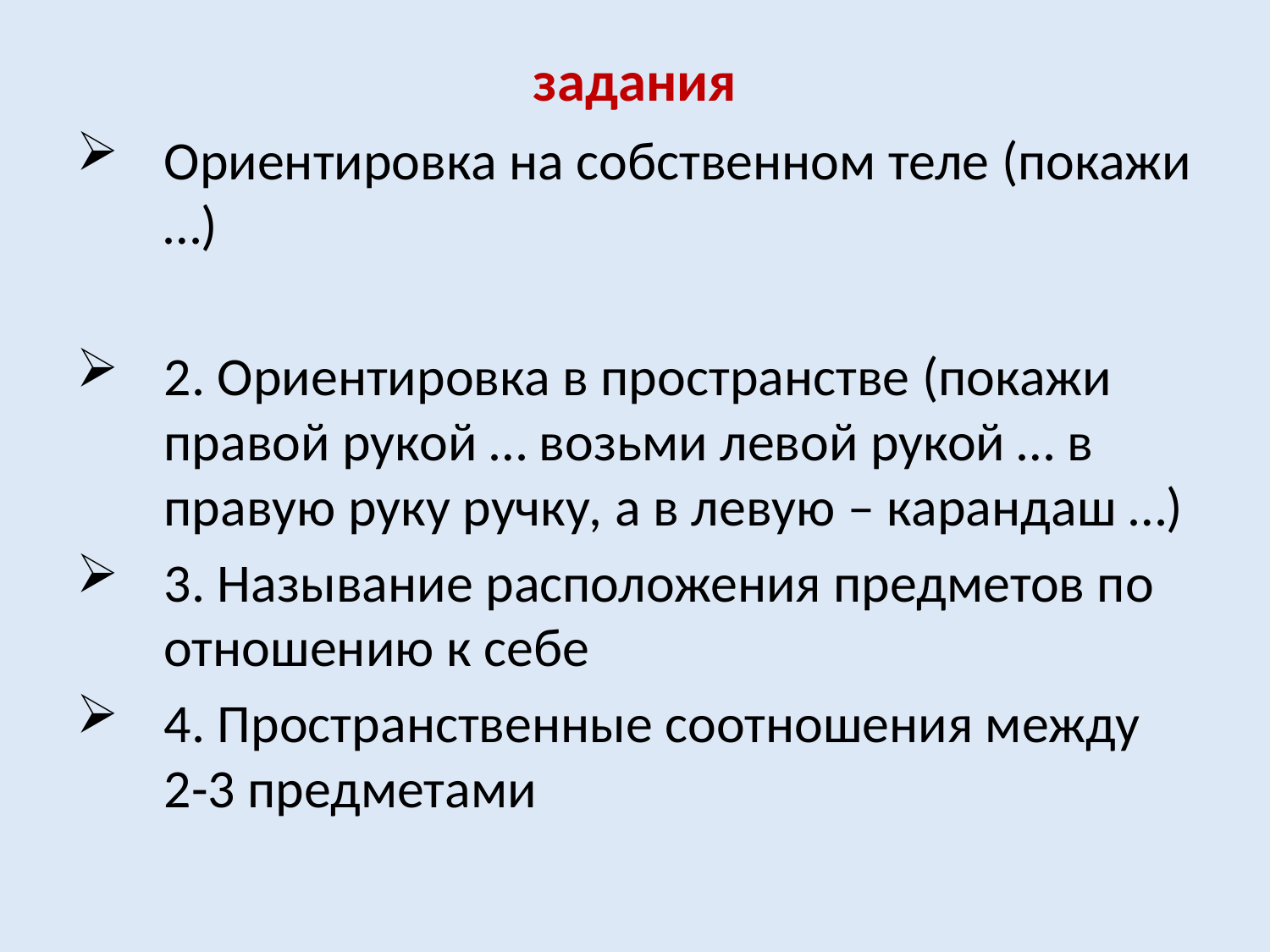

# задания
Ориентировка на собственном теле (покажи …)

2. Ориентировка в пространстве (покажи правой рукой … возьми левой рукой … в правую руку ручку, а в левую – карандаш …)
3. Называние расположения предметов по отношению к себе
4. Пространственные соотношения между 2-3 предметами